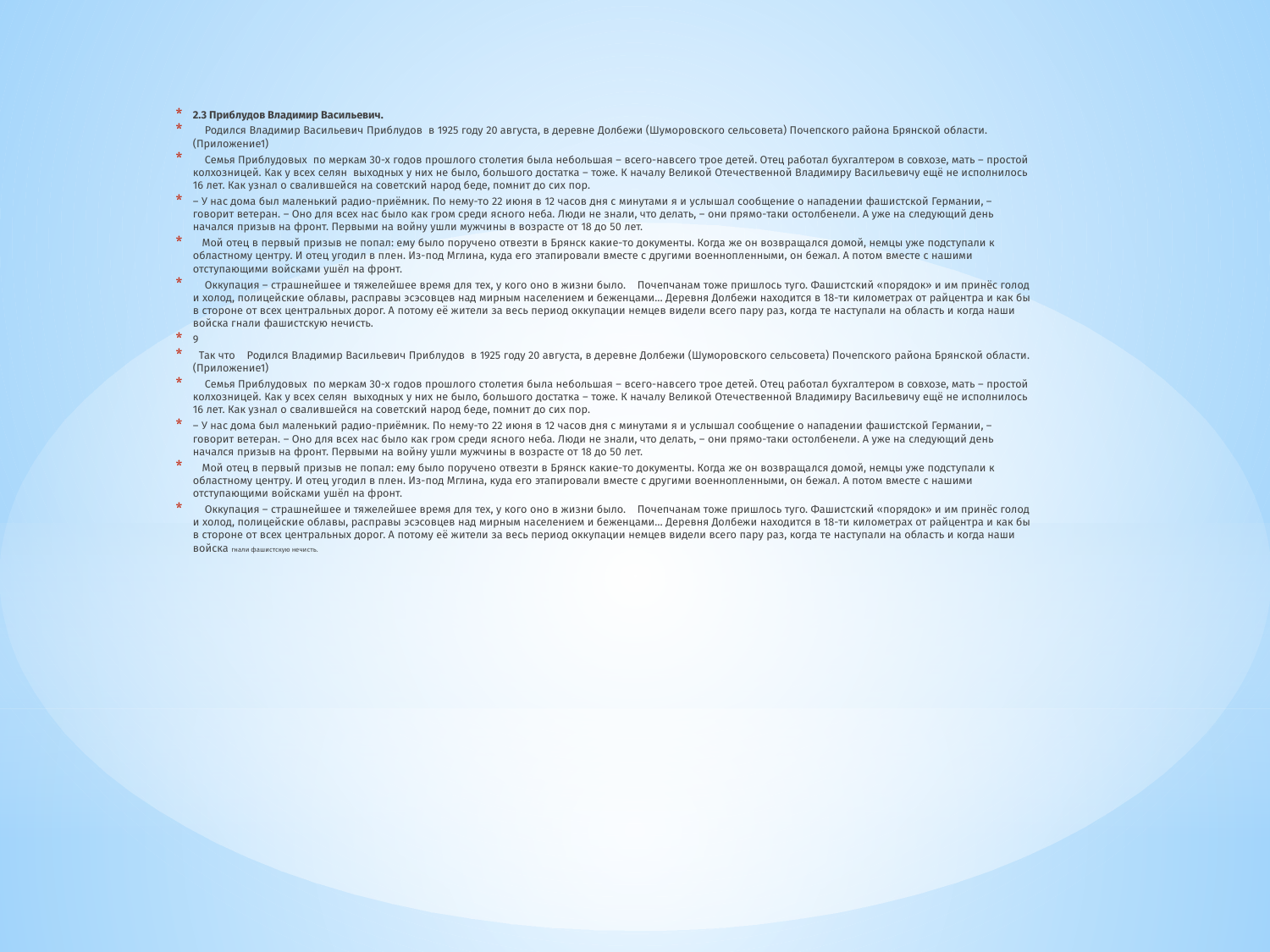

2.3 Приблудов Владимир Васильевич.
    Родился Владимир Васильевич Приблудов  в 1925 году 20 августа, в деревне Долбежи (Шуморовского сельсовета) Почепского района Брянской области.(Приложение1)
    Семья Приблудовых  по меркам 30-х годов прошлого столетия была небольшая – всего-навсего трое детей. Отец работал бухгалтером в совхозе, мать – простой колхозницей. Как у всех селян  выходных у них не было, большого достатка – тоже. К началу Великой Отечественной Владимиру Васильевичу ещё не исполнилось 16 лет. Как узнал о свалившейся на советский народ беде, помнит до сих пор.
– У нас дома был маленький радио-приёмник. По нему-то 22 июня в 12 часов дня с минутами я и услышал сообщение о нападении фашистской Германии, – говорит ветеран. – Оно для всех нас было как гром среди ясного неба. Люди не знали, что делать, – они прямо-таки остолбенели. А уже на следующий день начался призыв на фронт. Первыми на войну ушли мужчины в возрасте от 18 до 50 лет.
   Мой отец в первый призыв не попал: ему было поручено отвезти в Брянск какие-то документы. Когда же он возвращался домой, немцы уже подступали к областному центру. И отец угодил в плен. Из-под Мглина, куда его этапировали вместе с другими военнопленными, он бежал. А потом вместе с нашими отступающими войсками ушёл на фронт.
    Оккупация – страшнейшее и тяжелейшее время для тех, у кого оно в жизни было.    Почепчанам тоже пришлось туго. Фашистский «порядок» и им принёс голод и холод, полицейские облавы, расправы эсэсовцев над мирным населением и беженцами… Деревня Долбежи находится в 18-ти километрах от райцентра и как бы в стороне от всех центральных дорог. А потому её жители за весь период оккупации немцев видели всего пару раз, когда те наступали на область и когда наши войска гнали фашистскую нечисть.
9
  Так что    Родился Владимир Васильевич Приблудов  в 1925 году 20 августа, в деревне Долбежи (Шуморовского сельсовета) Почепского района Брянской области.(Приложение1)
    Семья Приблудовых  по меркам 30-х годов прошлого столетия была небольшая – всего-навсего трое детей. Отец работал бухгалтером в совхозе, мать – простой колхозницей. Как у всех селян  выходных у них не было, большого достатка – тоже. К началу Великой Отечественной Владимиру Васильевичу ещё не исполнилось 16 лет. Как узнал о свалившейся на советский народ беде, помнит до сих пор.
– У нас дома был маленький радио-приёмник. По нему-то 22 июня в 12 часов дня с минутами я и услышал сообщение о нападении фашистской Германии, – говорит ветеран. – Оно для всех нас было как гром среди ясного неба. Люди не знали, что делать, – они прямо-таки остолбенели. А уже на следующий день начался призыв на фронт. Первыми на войну ушли мужчины в возрасте от 18 до 50 лет.
   Мой отец в первый призыв не попал: ему было поручено отвезти в Брянск какие-то документы. Когда же он возвращался домой, немцы уже подступали к областному центру. И отец угодил в плен. Из-под Мглина, куда его этапировали вместе с другими военнопленными, он бежал. А потом вместе с нашими отступающими войсками ушёл на фронт.
    Оккупация – страшнейшее и тяжелейшее время для тех, у кого оно в жизни было.    Почепчанам тоже пришлось туго. Фашистский «порядок» и им принёс голод и холод, полицейские облавы, расправы эсэсовцев над мирным населением и беженцами… Деревня Долбежи находится в 18-ти километрах от райцентра и как бы в стороне от всех центральных дорог. А потому её жители за весь период оккупации немцев видели всего пару раз, когда те наступали на область и когда наши войска гнали фашистскую нечисть.